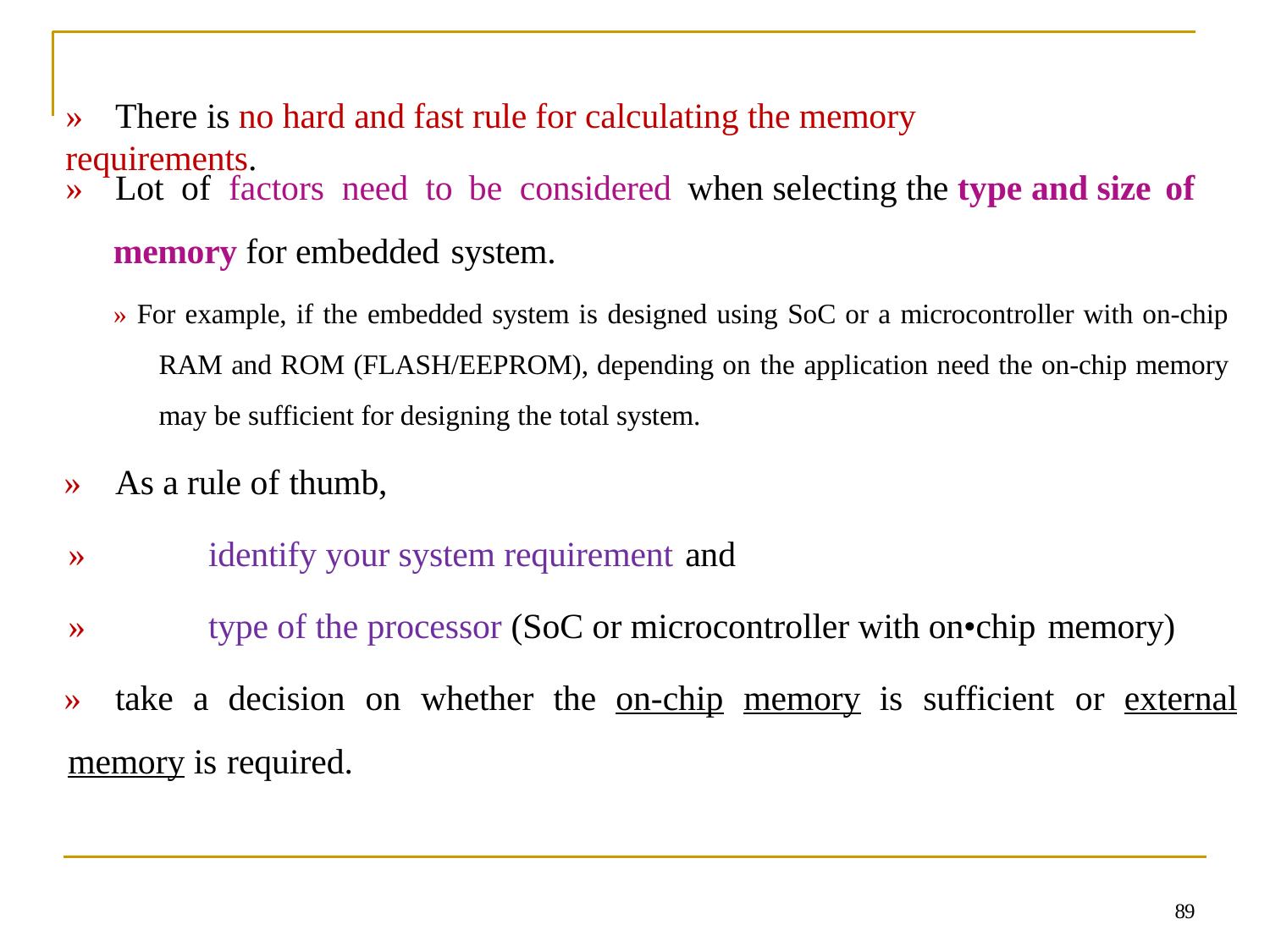

# »	There is no hard and fast rule for calculating the memory requirements.
»	Lot  of  factors  need  to be considered	when selecting the type and size of
memory for embedded system.
» For example, if the embedded system is designed using SoC or a microcontroller with on-chip  RAM and ROM (FLASH/EEPROM), depending on the application need the on-chip memory  may be sufficient for designing the total system.
»	As a rule of thumb,
»	identify your system requirement and
»	type of the processor (SoC or microcontroller with on•chip memory)
»	take	a	decision	on	whether	the	on-chip	memory	is	sufficient	or	external
memory is required.

89